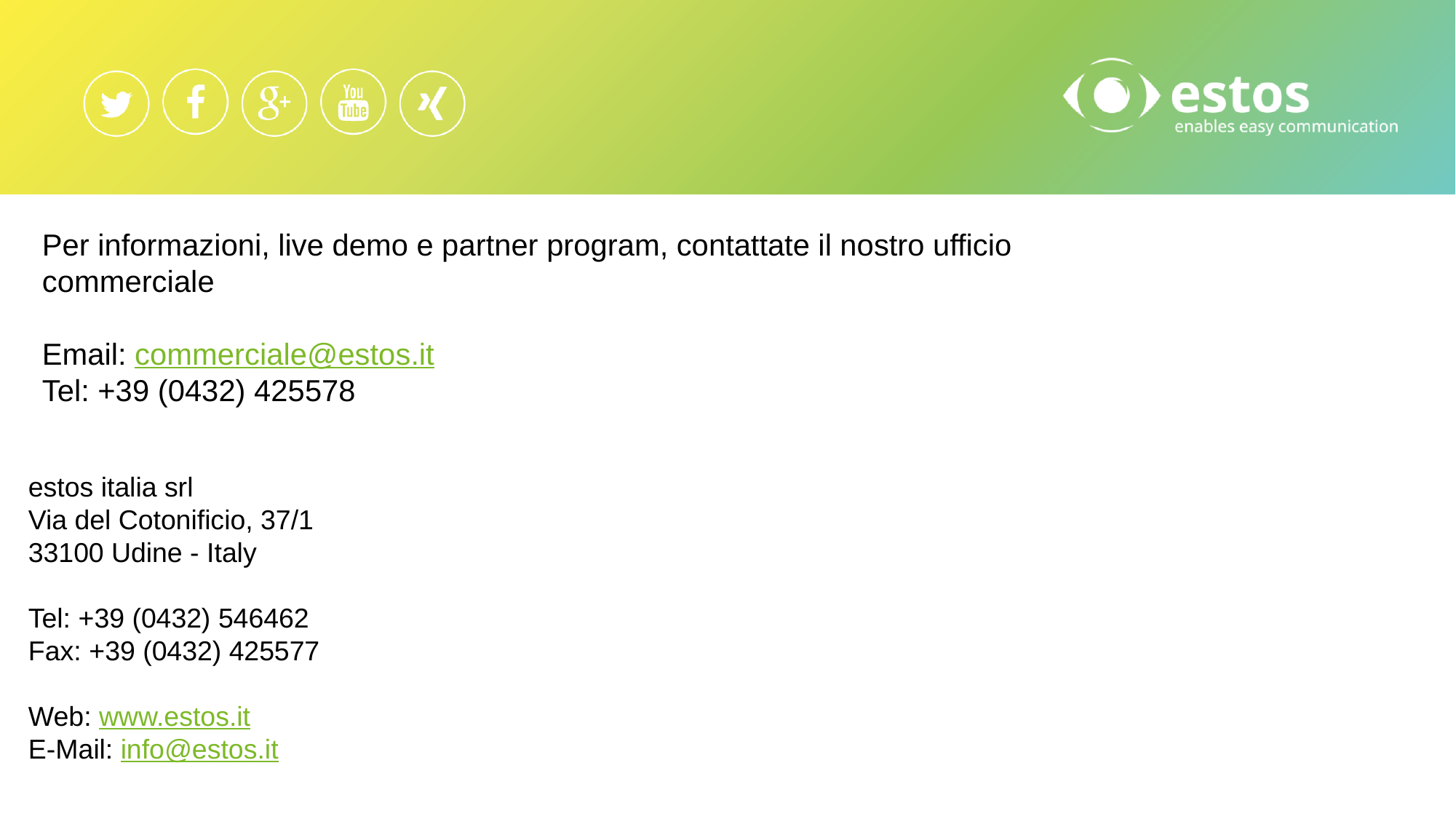

Per informazioni, live demo e partner program, contattate il nostro ufficio commerciale

Email: commerciale@estos.it
Tel: +39 (0432) 425578